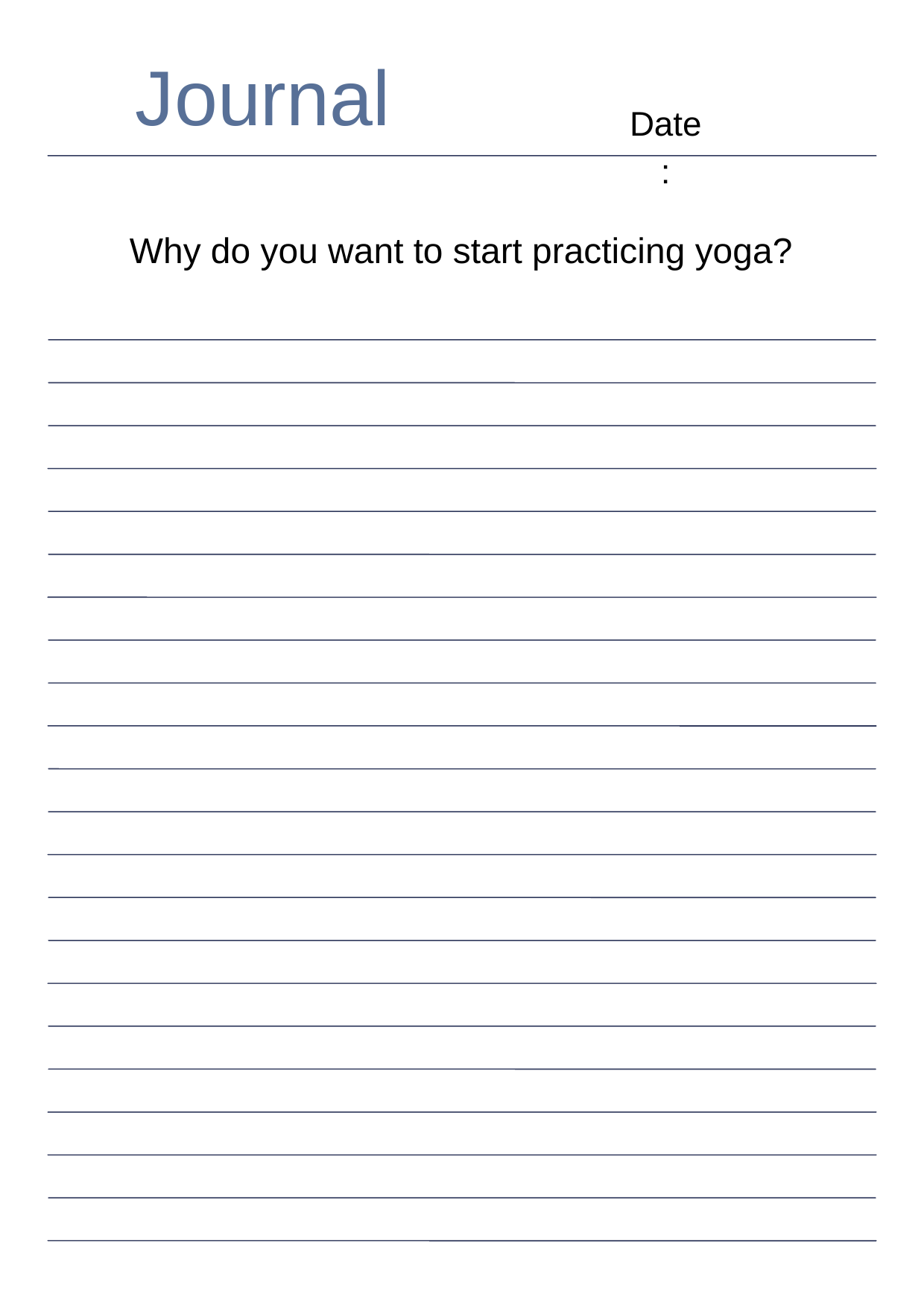

Journal
Date:

Why do you want to start practicing yoga?